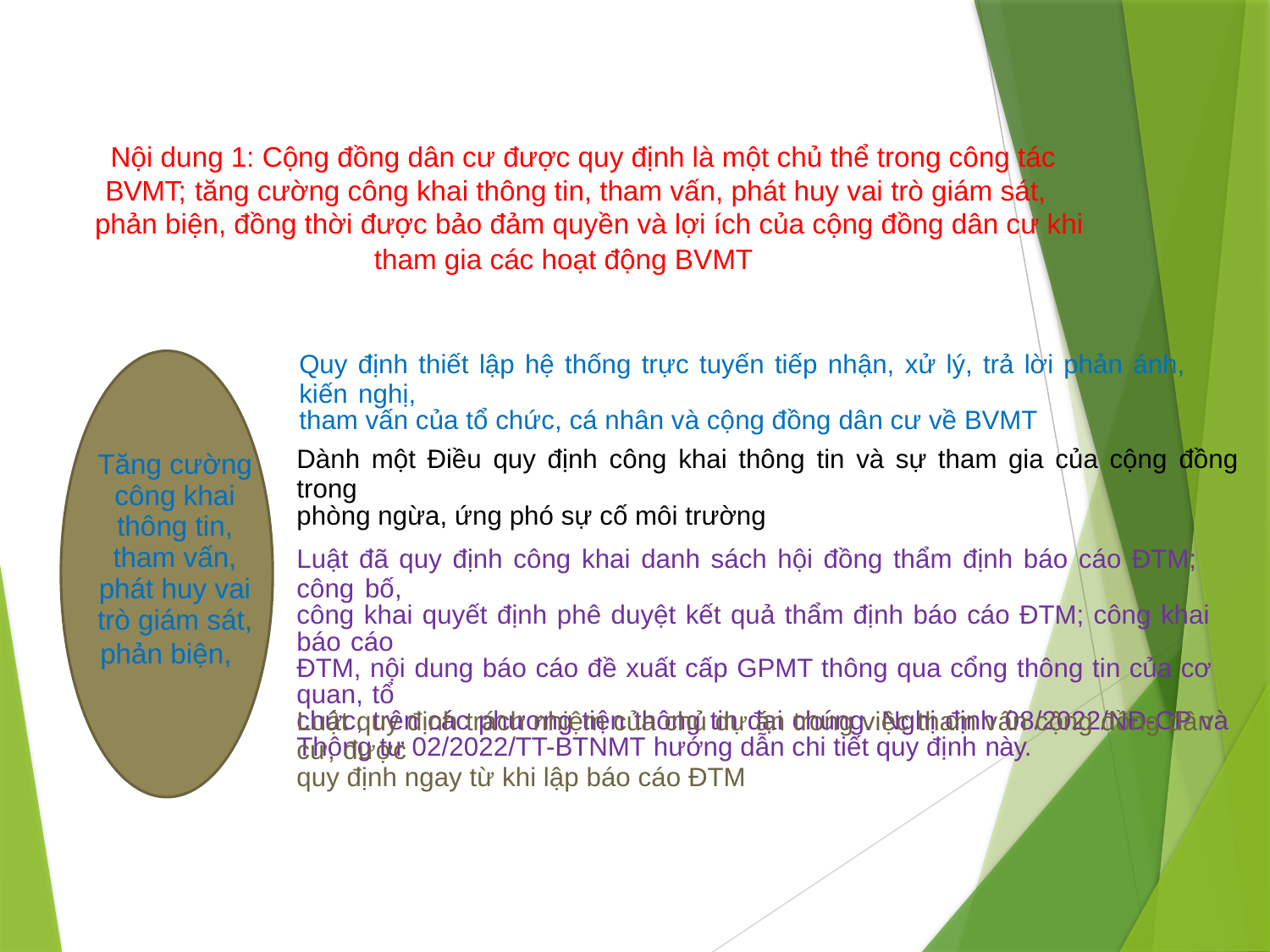

Nội dung 1: Cộng đồng dân cư được quy định là một chủ thể trong công tác
BVMT; tăng cường công khai thông tin, tham vấn, phát huy vai trò giám sát,
phản biện, đồng thời được bảo đảm quyền và lợi ích của cộng đồng dân cư khi
tham gia các hoạt động BVMT
Quy định thiết lập hệ thống trực tuyến tiếp nhận, xử lý, trả lời phản ánh, kiến nghị,
tham vấn của tổ chức, cá nhân và cộng đồng dân cư về BVMT

Tăng cường công khai thông tin, tham vấn, phát huy vai trò giám sát,
phản biện,
Dành một Điều quy định công khai thông tin và sự tham gia của cộng đồng trong
phòng ngừa, ứng phó sự cố môi trường
Luật đã quy định công khai danh sách hội đồng thẩm định báo cáo ĐTM; công bố,
công khai quyết định phê duyệt kết quả thẩm định báo cáo ĐTM; công khai báo cáo
ĐTM, nội dung báo cáo đề xuất cấp GPMT thông qua cổng thông tin của cơ quan, tổ
chức, trên các phương tiện thông tin đại chúng. Nghị định 08/2022/NĐ-CP và Thông tư 02/2022/TT-BTNMT hướng dẫn chi tiết quy định này.
Luật quy định trách nhiệm của chủ dự án trong việc tham vấn cộng đồng dân cư, được
quy định ngay từ khi lập báo cáo ĐTM